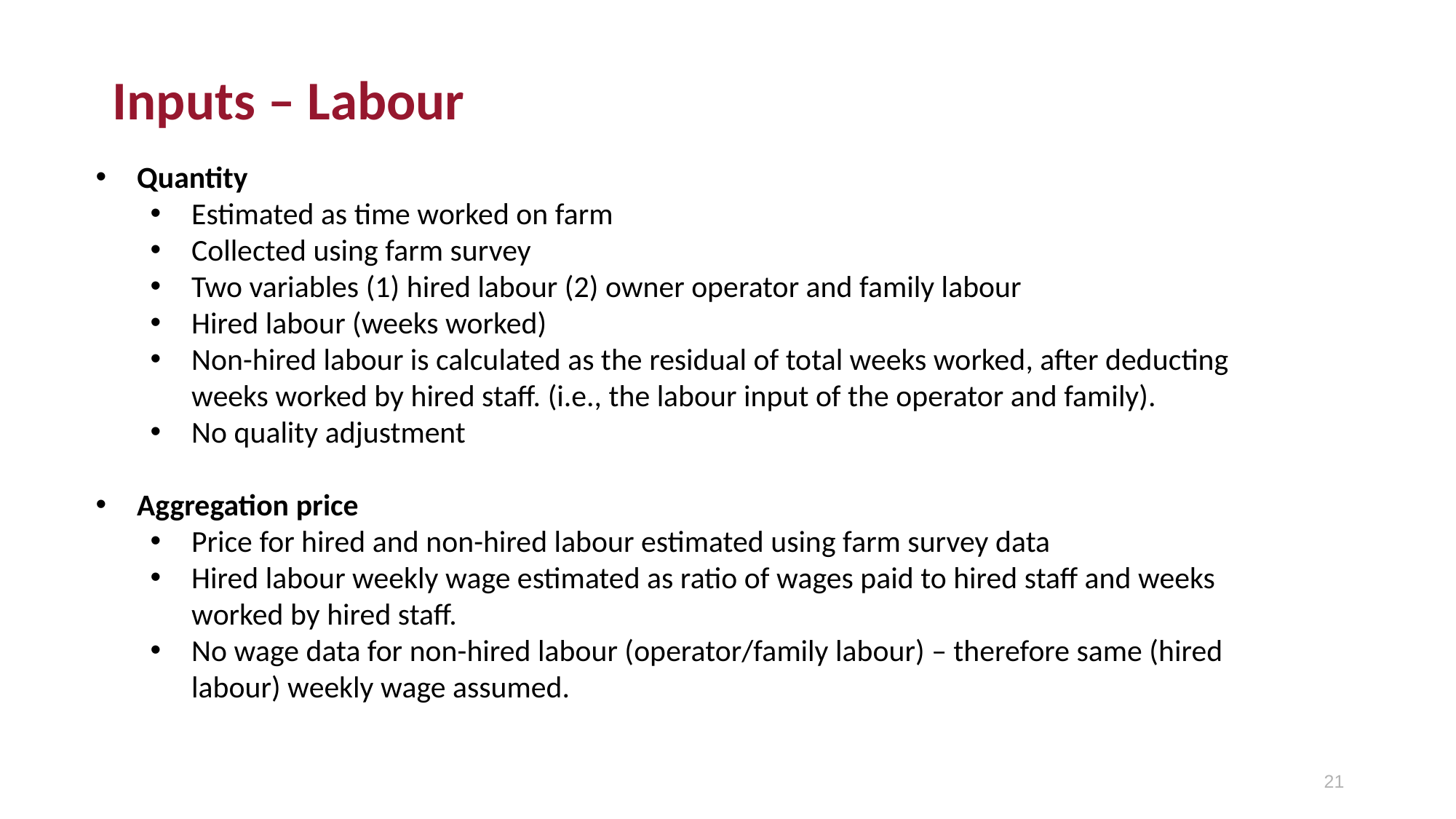

Inputs – Labour
Quantity
Estimated as time worked on farm
Collected using farm survey
Two variables (1) hired labour (2) owner operator and family labour
Hired labour (weeks worked)
Non-hired labour is calculated as the residual of total weeks worked, after deducting weeks worked by hired staff. (i.e., the labour input of the operator and family).
No quality adjustment

Aggregation price
Price for hired and non-hired labour estimated using farm survey data
Hired labour weekly wage estimated as ratio of wages paid to hired staff and weeks worked by hired staff.
No wage data for non-hired labour (operator/family labour) – therefore same (hired labour) weekly wage assumed.
21